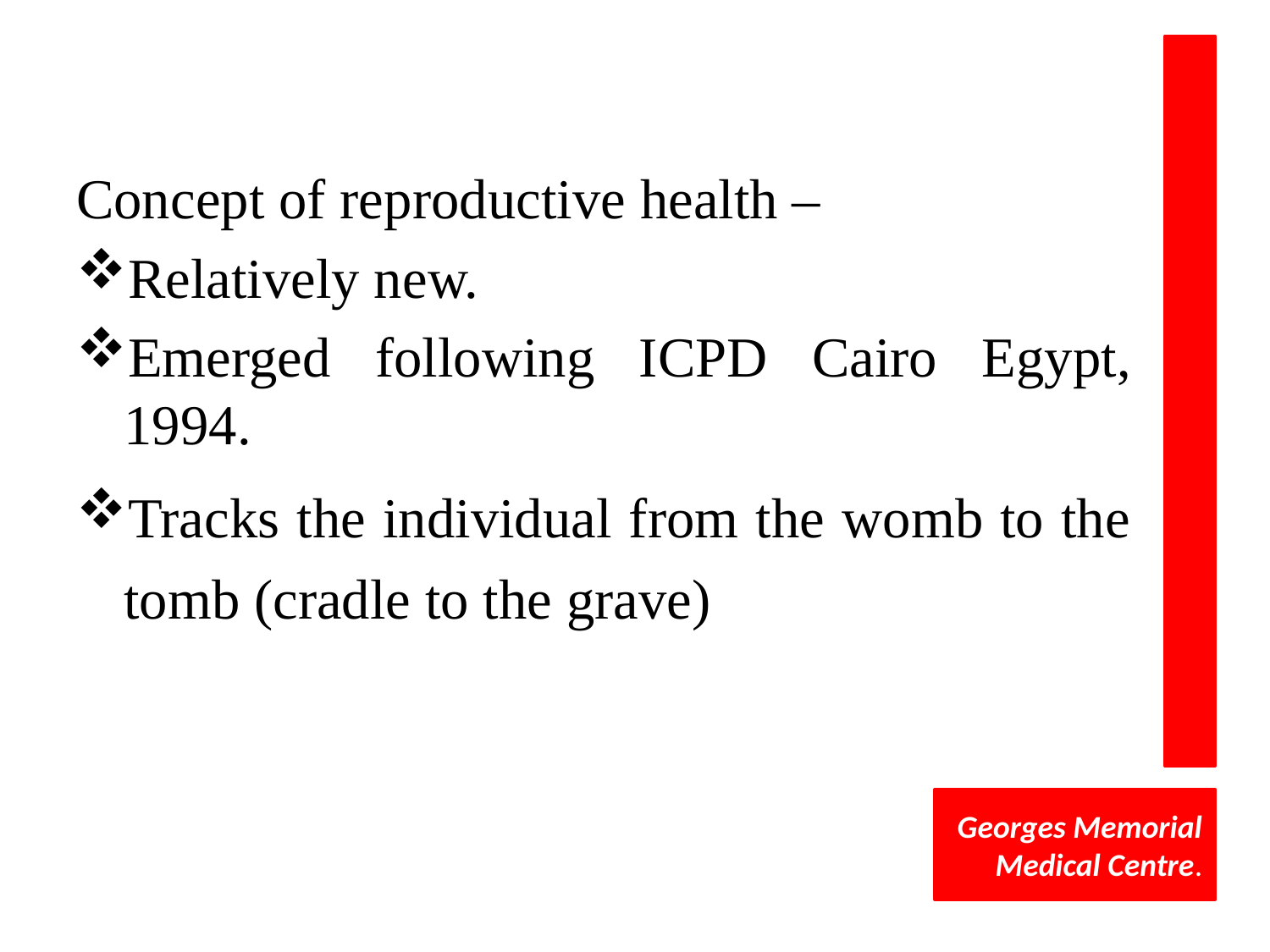

#
Concept of reproductive health –
Relatively new.
Emerged following ICPD Cairo Egypt, 1994.
Tracks the individual from the womb to the tomb (cradle to the grave)